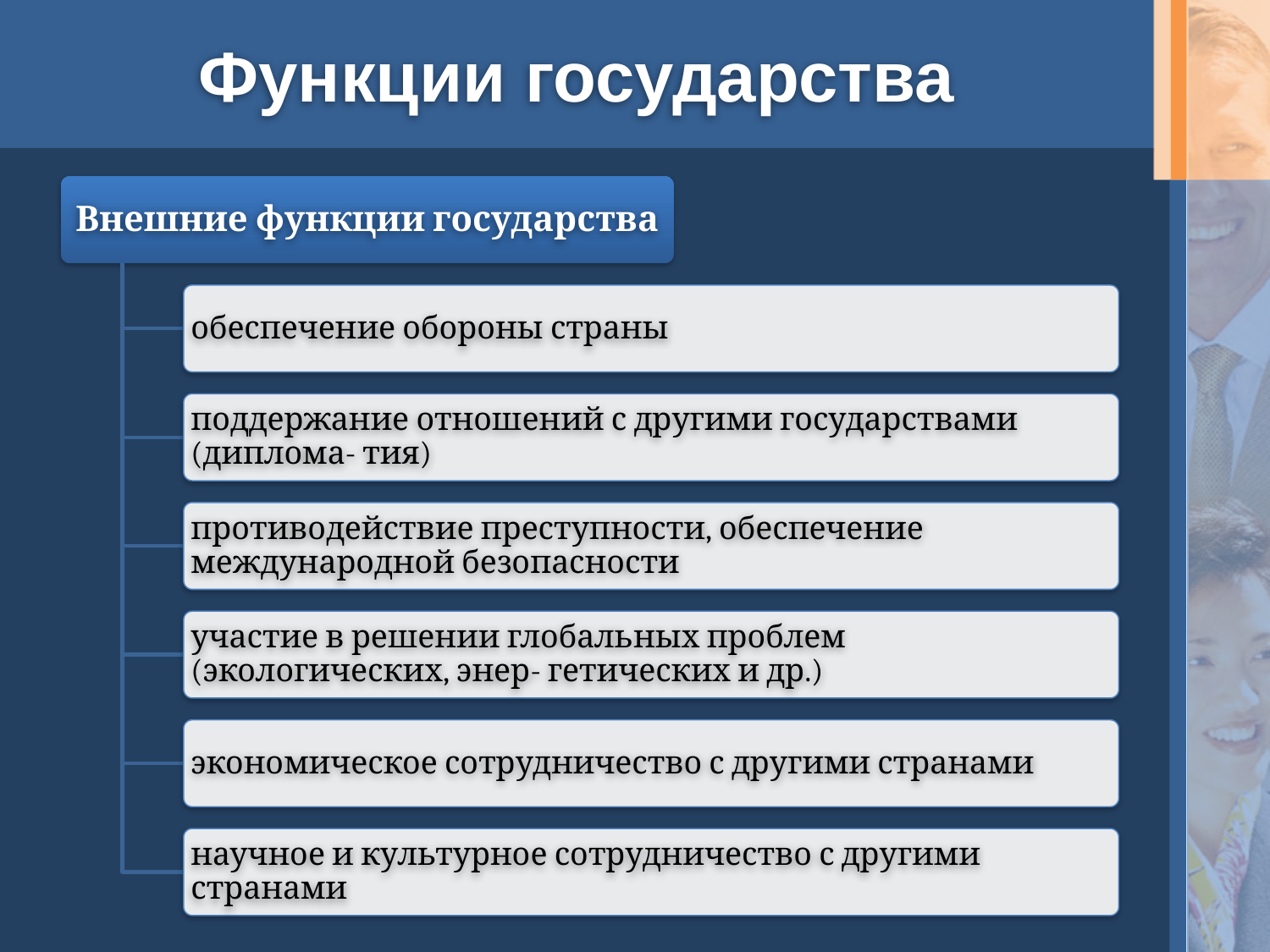

# Функции государства

Внешние функции государства

обеспечение обороны страны

поддержание отношений с другими государствами (диплома- тия)

противодействие преступности, обеспечение международной безопасности

участие в решении глобальных проблем (экологических, энер- гетических и др.)

экономическое сотрудничество с другими странами

научное и культурное сотрудничество с другими странами